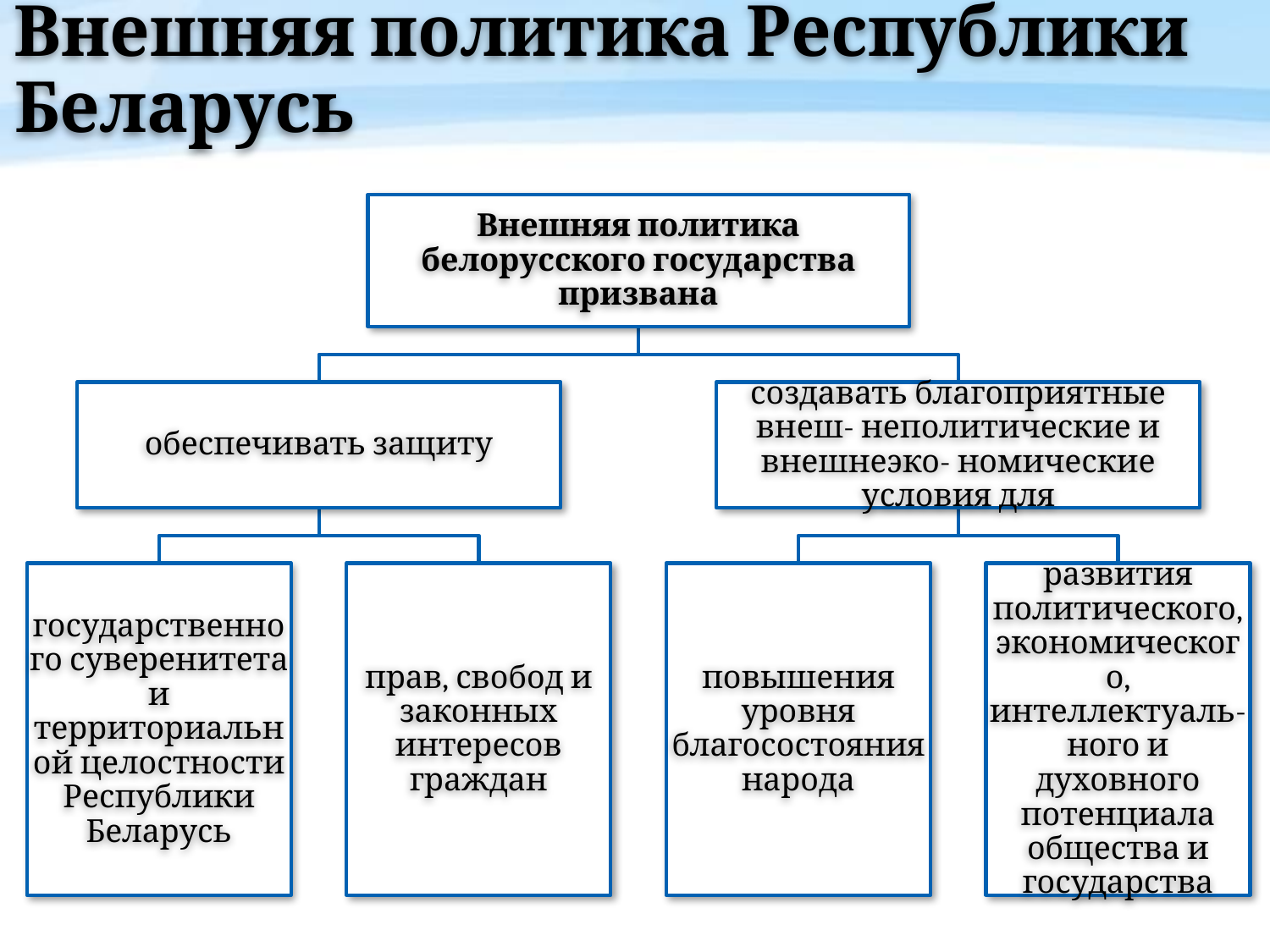

# Внешняя политика Республики Беларусь

Внешняя политика белорусского государства призвана

обеспечивать защиту

создавать благоприятные внеш- неполитические и внешнеэко- номические условия для

государственного суверенитета и территориальной целостности Республики Беларусь

прав, свобод и законных интересов граждан

повышения уровня благосостояния народа

развития политического, экономического, интеллектуаль- ного и духовного потенциала общества и государства